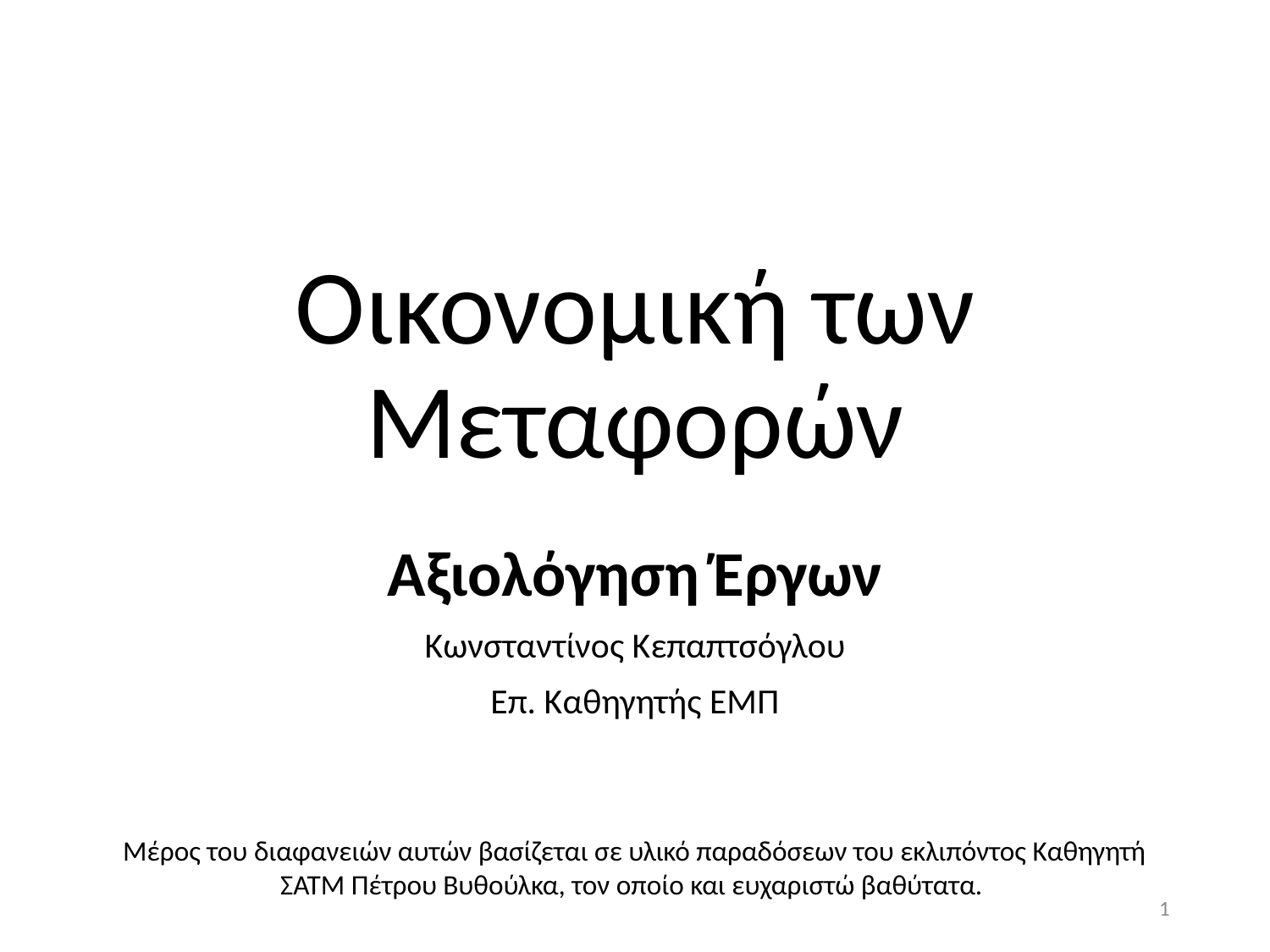

# Οικονομική των Μεταφορών
Αξιολόγηση Έργων
Κωνσταντίνος Κεπαπτσόγλου
Επ. Καθηγητής ΕΜΠ
Μέρος του διαφανειών αυτών βασίζεται σε υλικό παραδόσεων του εκλιπόντος Καθηγητή ΣΑΤΜ Πέτρου Βυθούλκα, τον οποίο και ευχαριστώ βαθύτατα.
1